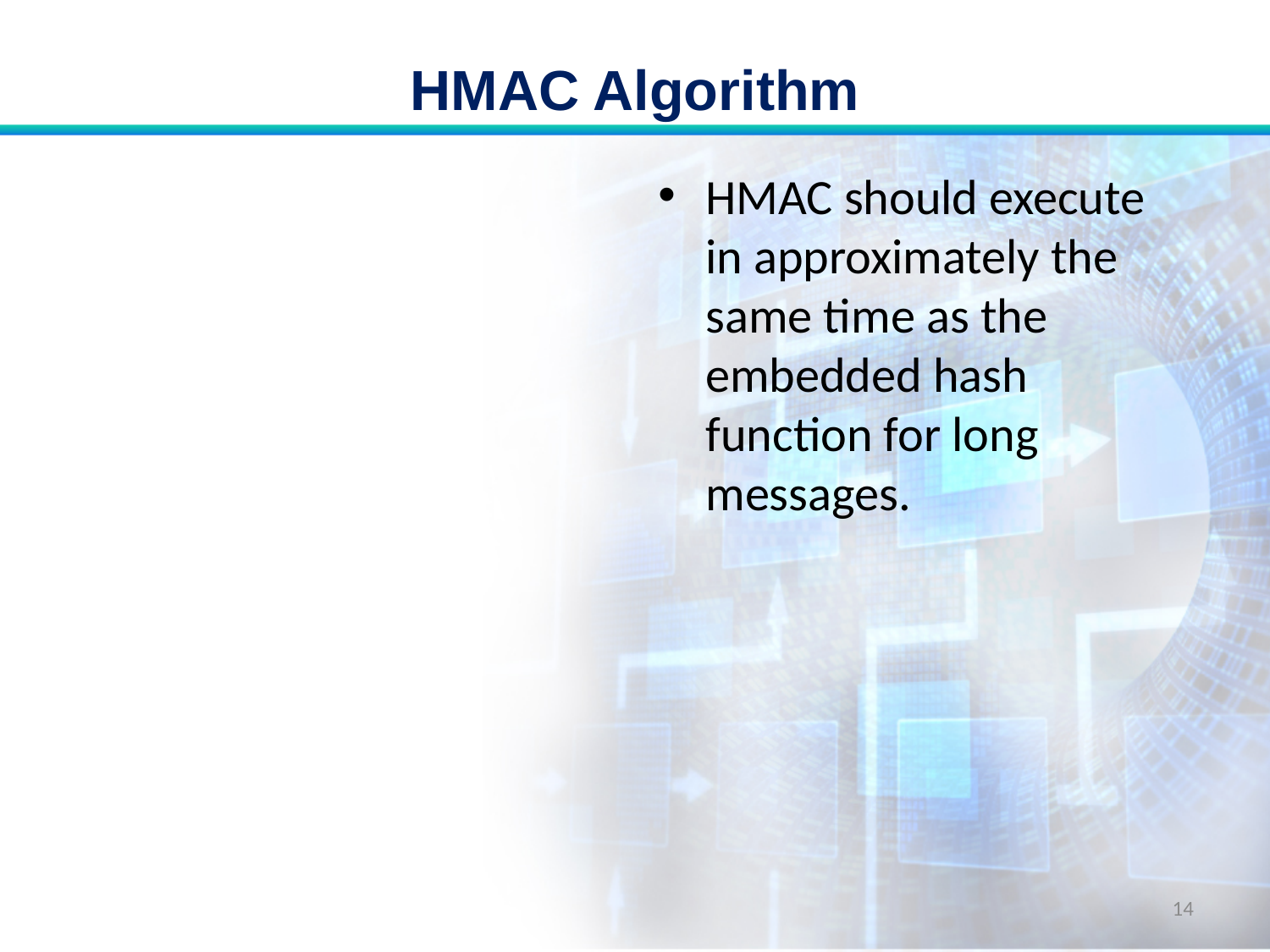

# HMAC Algorithm
HMAC should execute in approximately the same time as the embedded hash function for long messages.

14